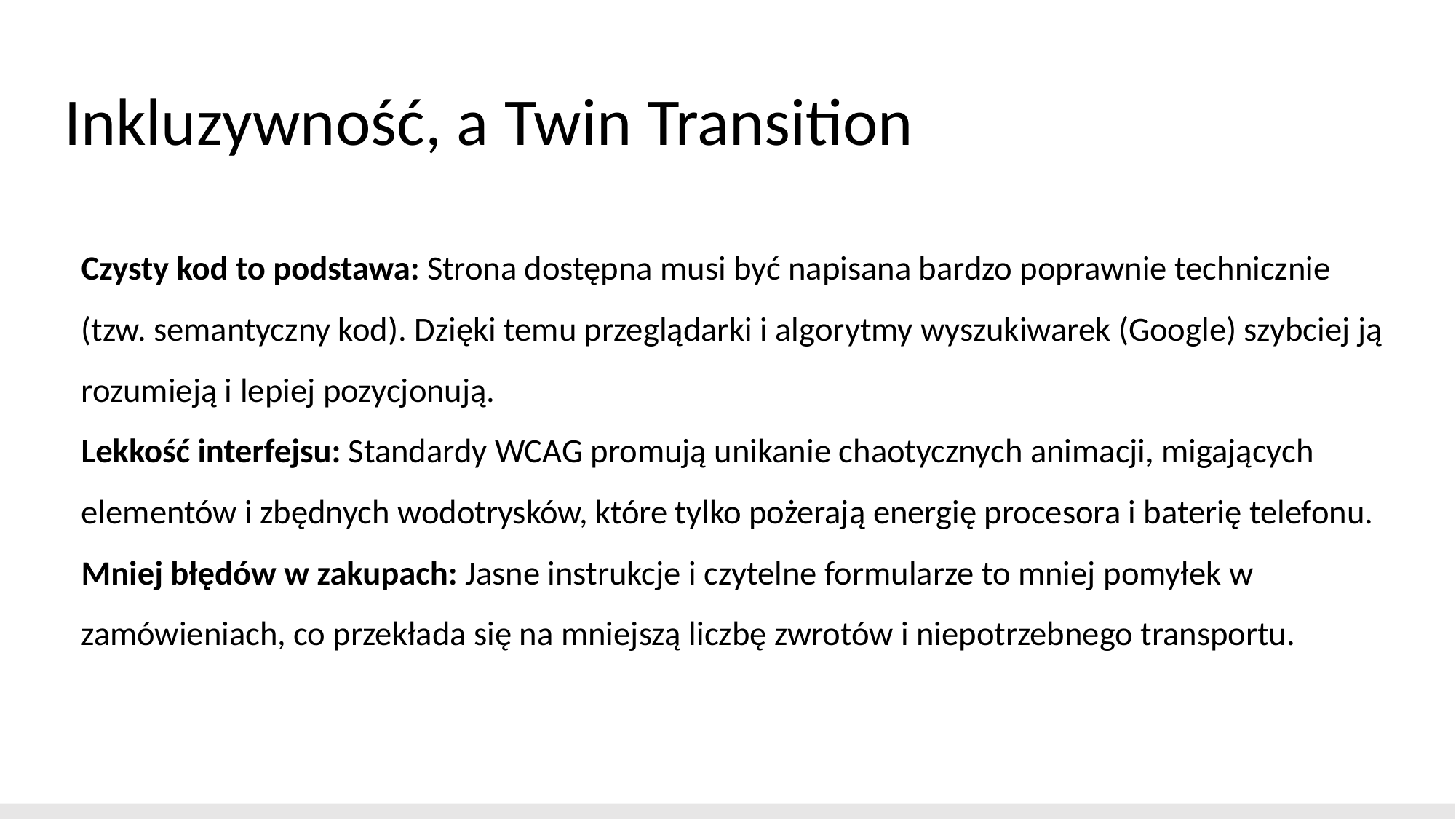

# Inkluzywność, a Twin Transition
Czysty kod to podstawa: Strona dostępna musi być napisana bardzo poprawnie technicznie (tzw. semantyczny kod). Dzięki temu przeglądarki i algorytmy wyszukiwarek (Google) szybciej ją rozumieją i lepiej pozycjonują.
Lekkość interfejsu: Standardy WCAG promują unikanie chaotycznych animacji, migających elementów i zbędnych wodotrysków, które tylko pożerają energię procesora i baterię telefonu.
Mniej błędów w zakupach: Jasne instrukcje i czytelne formularze to mniej pomyłek w zamówieniach, co przekłada się na mniejszą liczbę zwrotów i niepotrzebnego transportu.